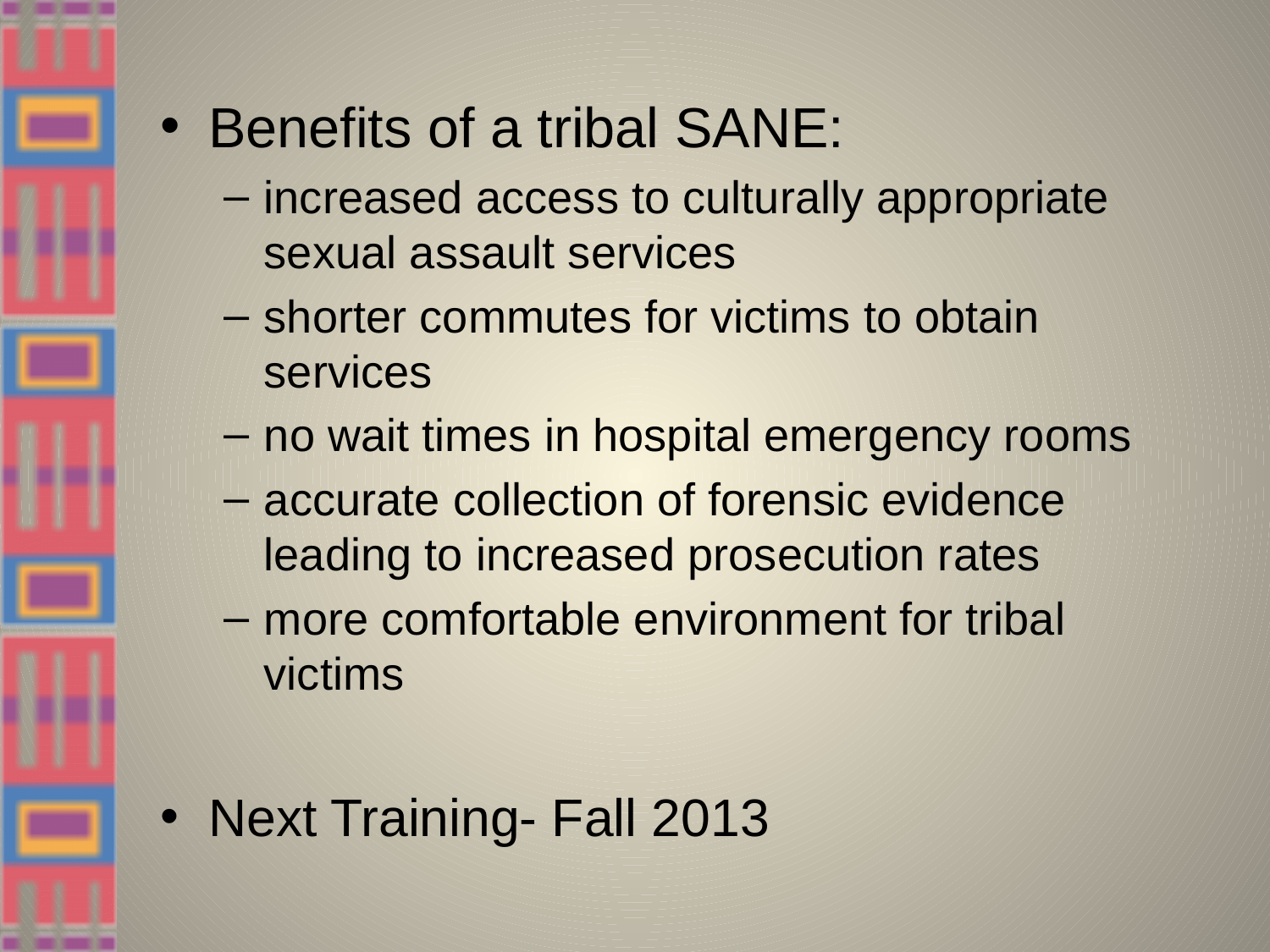

Benefits of a tribal SANE:
increased access to culturally appropriate sexual assault services
shorter commutes for victims to obtain services
no wait times in hospital emergency rooms
accurate collection of forensic evidence leading to increased prosecution rates
more comfortable environment for tribal victims

Next Training- Fall 2013